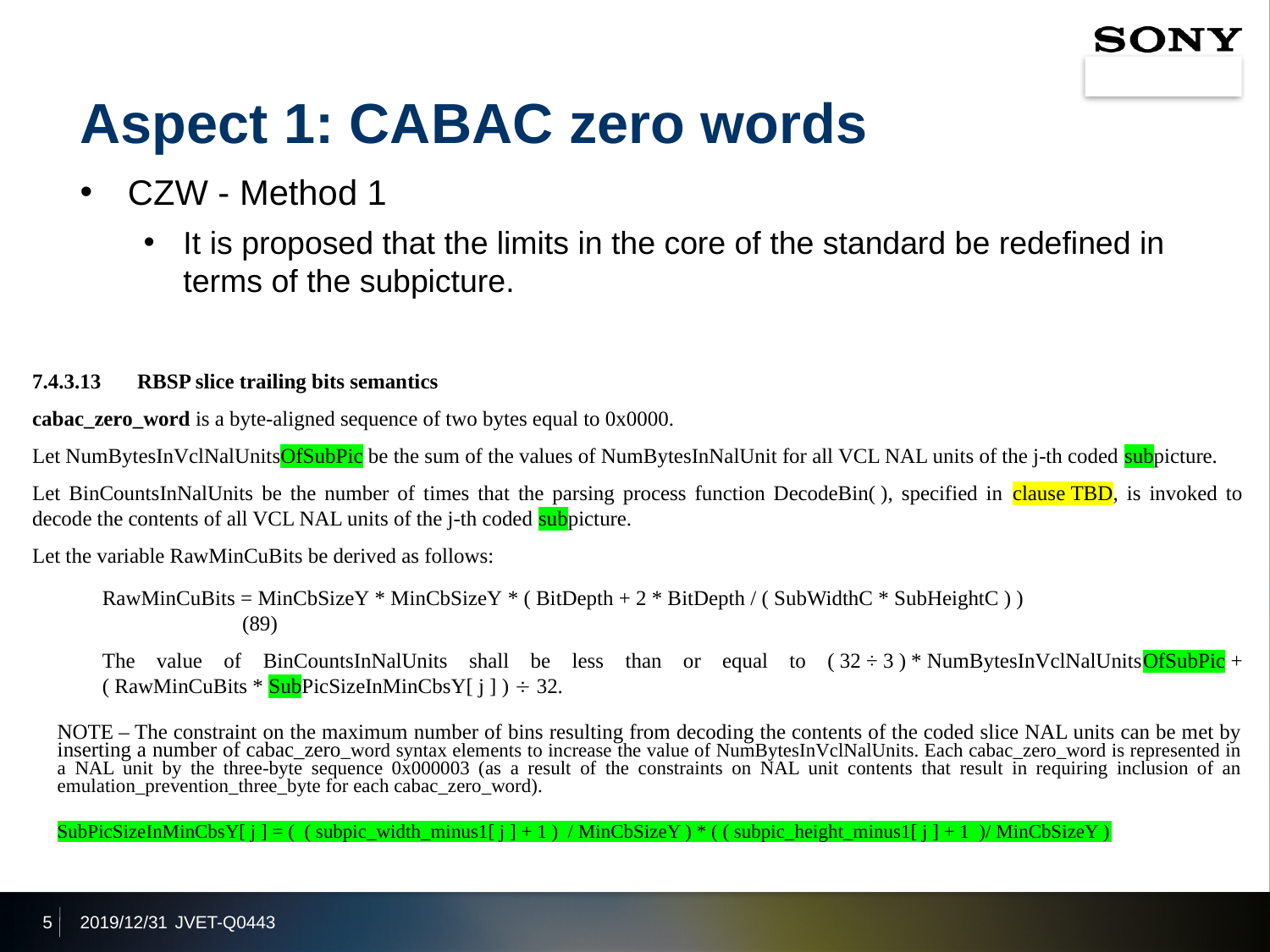

# Aspect 1: CABAC zero words
CZW - Method 1
It is proposed that the limits in the core of the standard be redefined in terms of the subpicture.

7.4.3.13		RBSP slice trailing bits semantics
cabac_zero_word is a byte-aligned sequence of two bytes equal to 0x0000.
Let NumBytesInVclNalUnitsOfSubPic be the sum of the values of NumBytesInNalUnit for all VCL NAL units of the j-th coded subpicture.
Let BinCountsInNalUnits be the number of times that the parsing process function DecodeBin( ), specified in clause TBD, is invoked to decode the contents of all VCL NAL units of the j-th coded subpicture.
Let the variable RawMinCuBits be derived as follows:
RawMinCuBits = MinCbSizeY * MinCbSizeY * 	( BitDepth + 2 * BitDepth / ( SubWidthC * SubHeightC ) )				(89)
The value of BinCountsInNalUnits shall be less than or equal to ( 32 ÷ 3 ) * NumBytesInVclNalUnitsOfSubPic + ( RawMinCuBits * SubPicSizeInMinCbsY[ j ] ) ÷ 32.

NOTE – The constraint on the maximum number of bins resulting from decoding the contents of the coded slice NAL units can be met by inserting a number of cabac_zero_word syntax elements to increase the value of NumBytesInVclNalUnits. Each cabac_zero_word is represented in a NAL unit by the three-byte sequence 0x000003 (as a result of the constraints on NAL unit contents that result in requiring inclusion of an emulation_prevention_three_byte for each cabac_zero_word).

SubPicSizeInMinCbsY[ j ] = (  ( subpic_width_minus1[ j ] + 1 )  / MinCbSizeY ) * ( ( subpic_height_minus1[ j ] + 1  )/ MinCbSizeY )
5
2019/12/31
JVET-Q0443